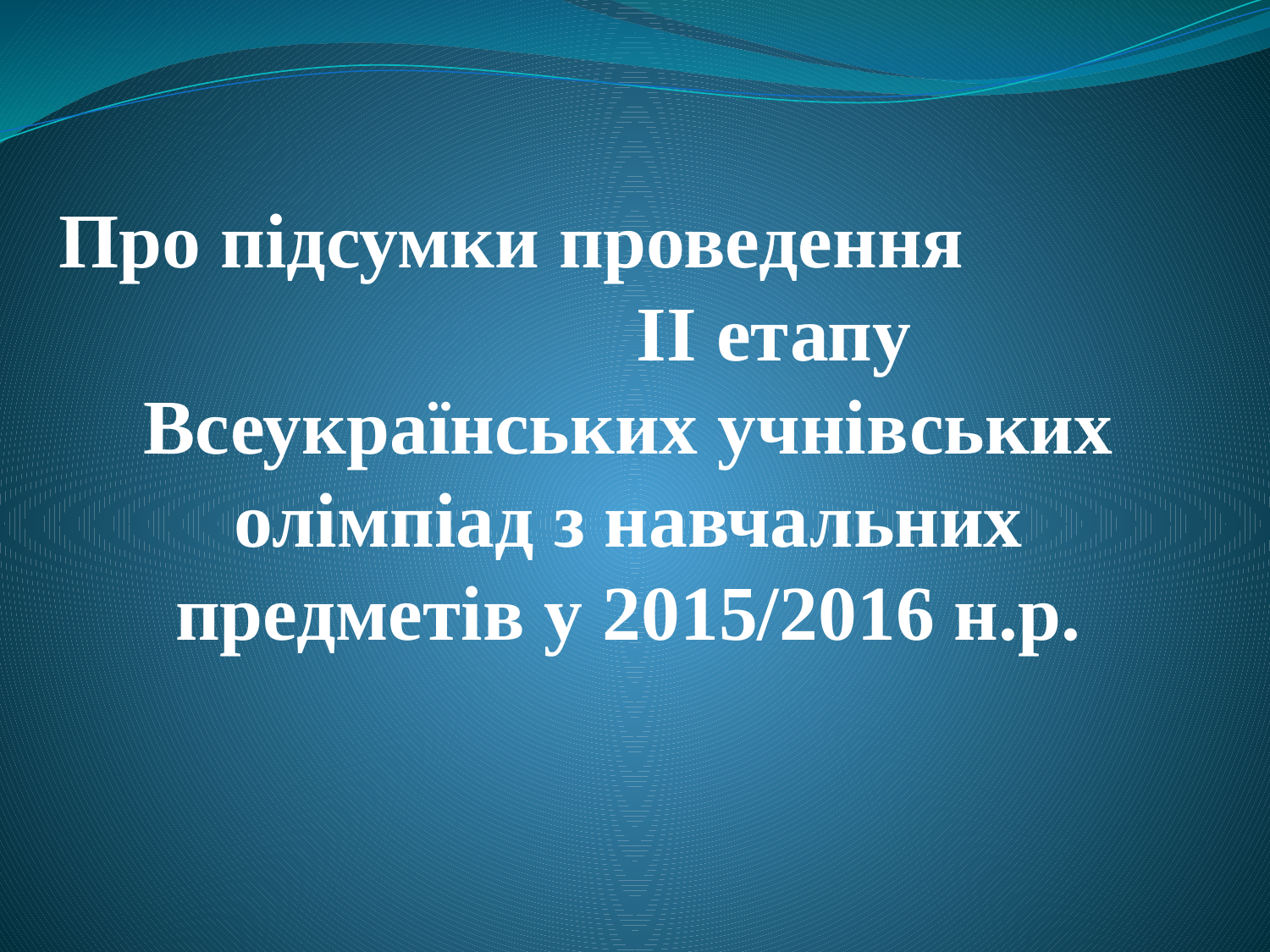

# Про підсумки проведення                            ІІ етапу Всеукраїнських учнівських олімпіад з навчальних предметів у 2015/2016 н.р.